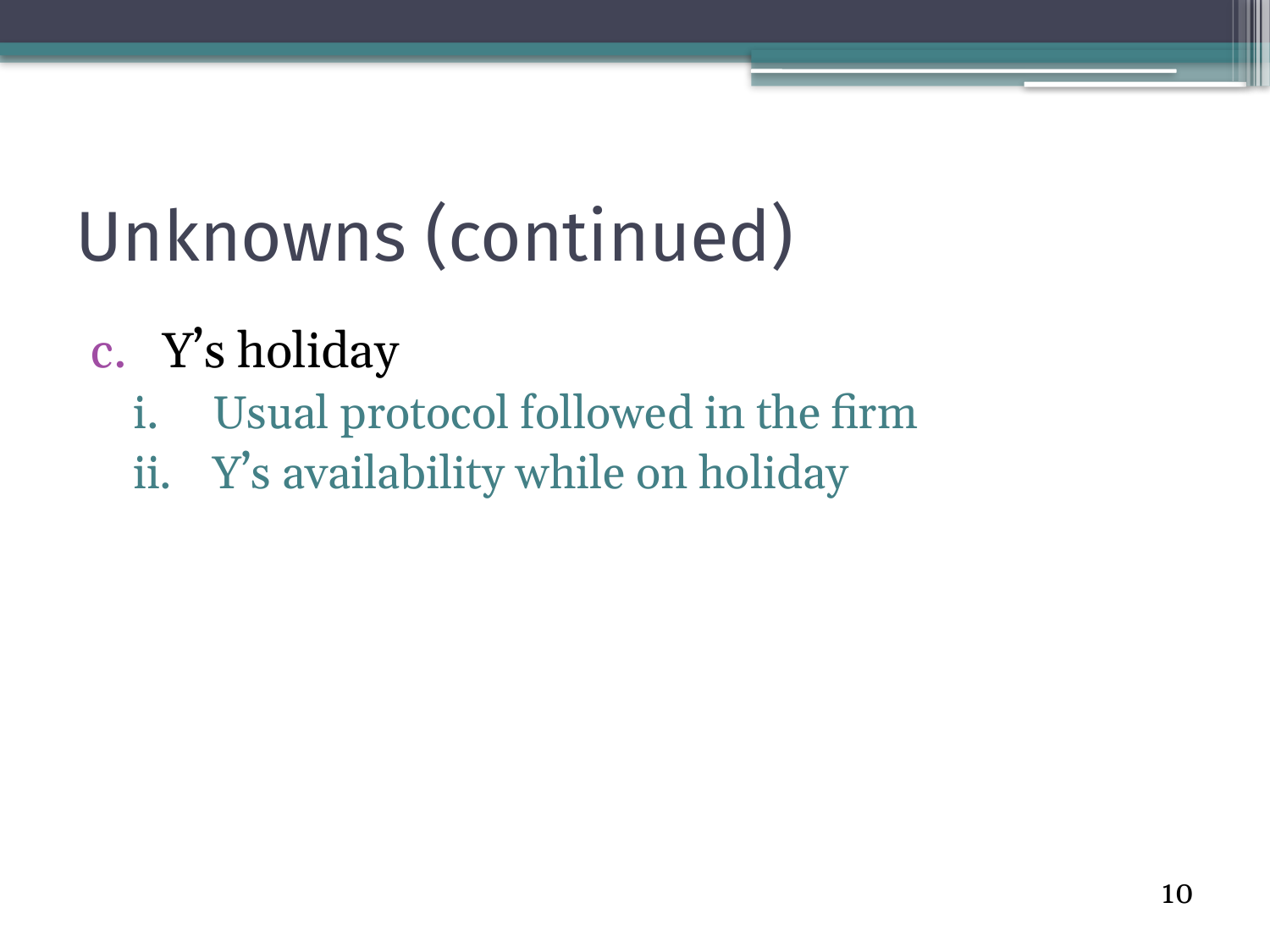

# Unknowns (continued)
Y’s holiday
Usual protocol followed in the firm
Y’s availability while on holiday
10